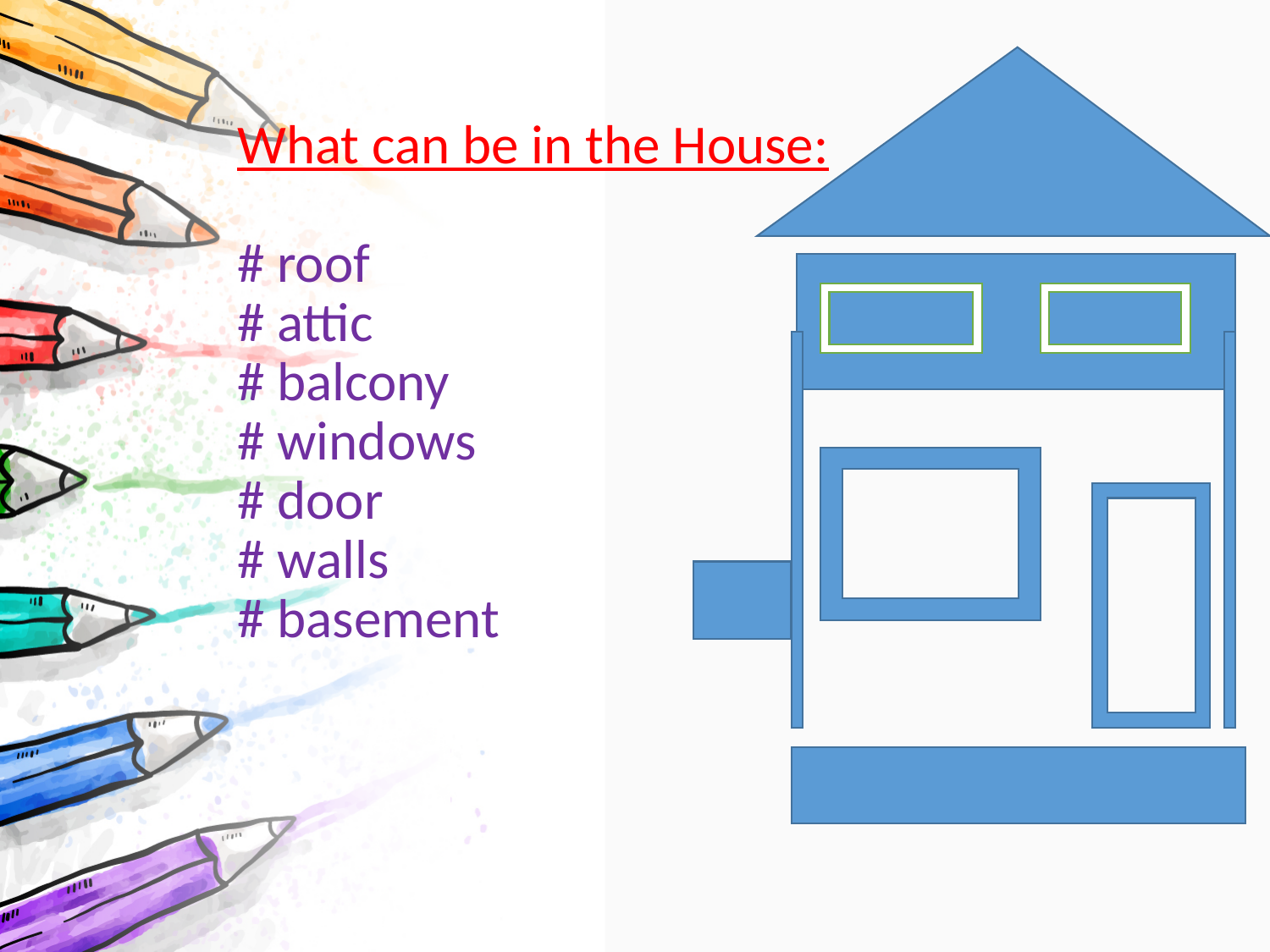

# What can be in the House: # roof # attic # balcony # windows # door # walls # basement